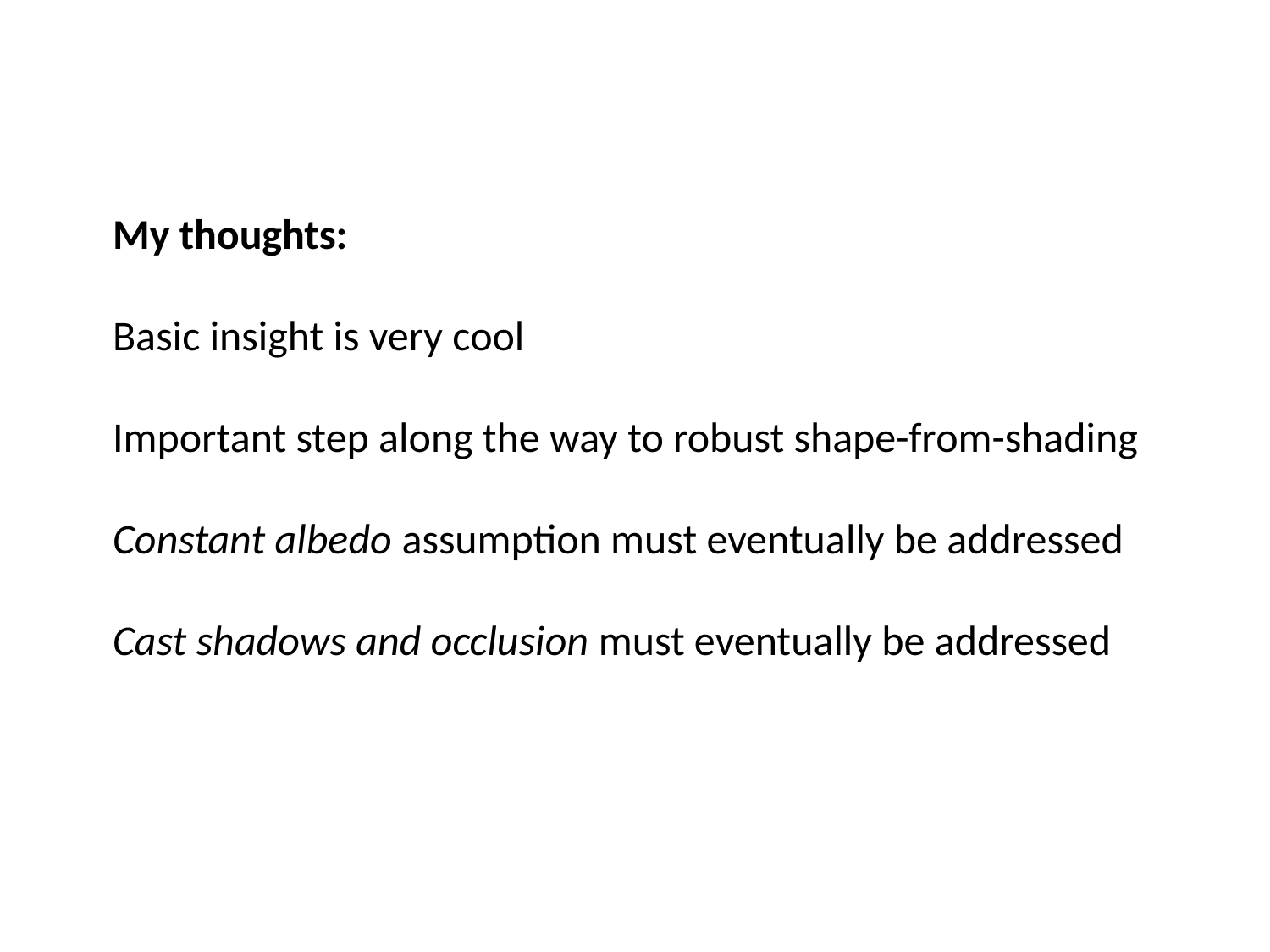

My thoughts:

Basic insight is very cool

Important step along the way to robust shape-from-shading

Constant albedo assumption must eventually be addressed

Cast shadows and occlusion must eventually be addressed